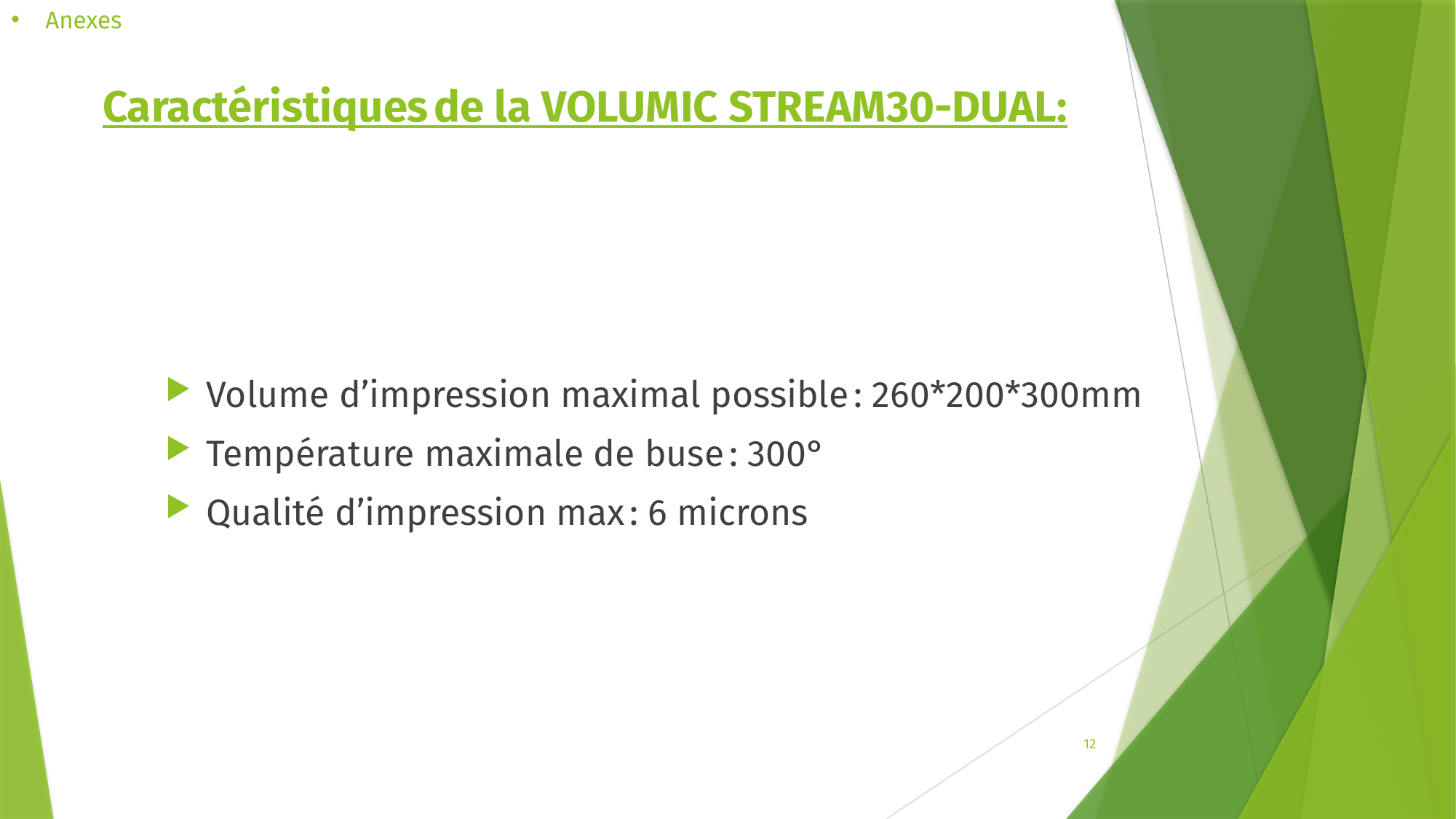

Anexes

# Caractéristiques de la VOLUMIC STREAM30-DUAL:

Volume d’impression maximal possible : 260*200*300mm
Température maximale de buse : 300°
Qualité d’impression max : 6 microns

12